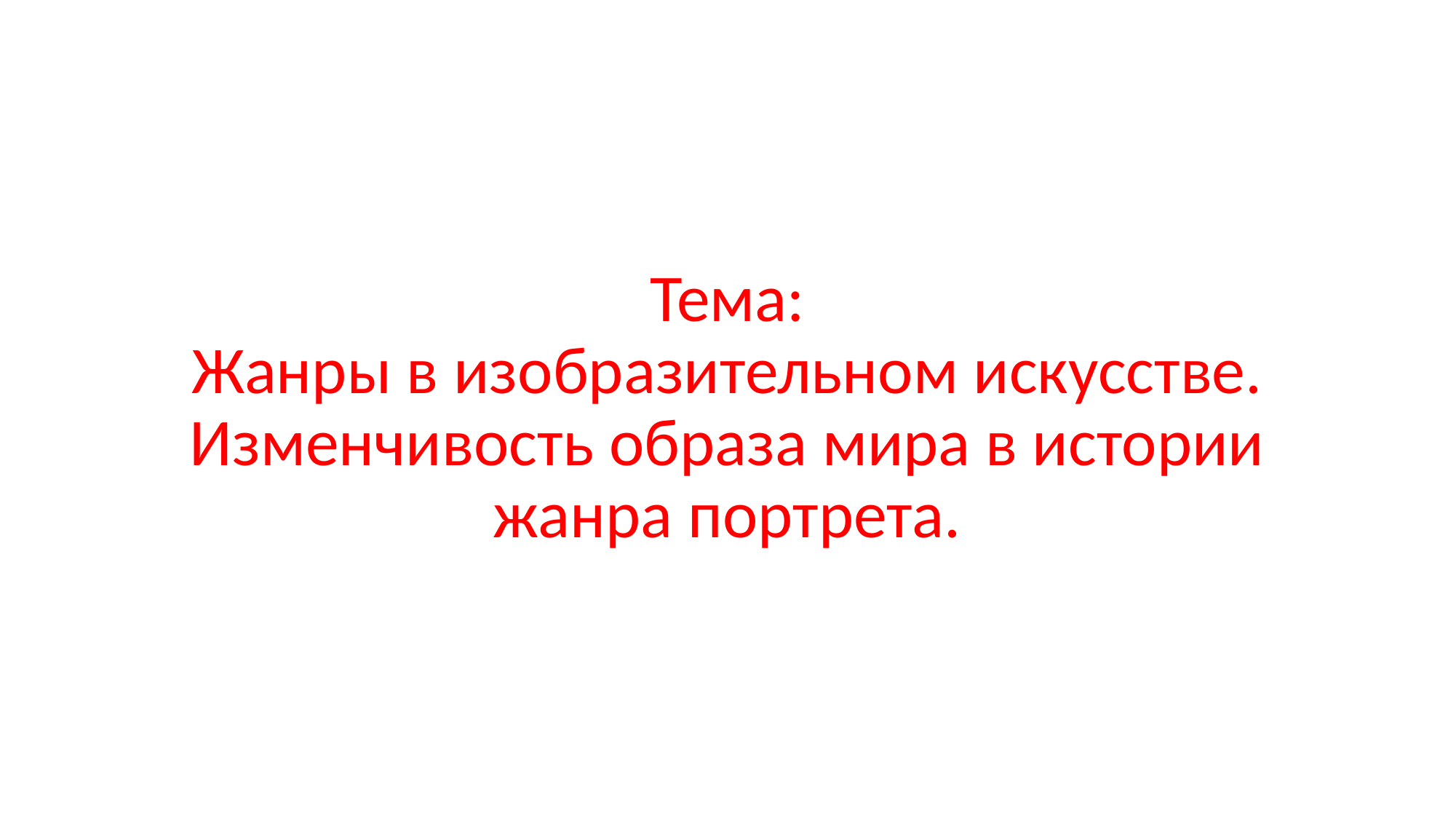

# Тема: Жанры в изобразительном искусстве. Изменчивость образа мира в истории жанра портрета.